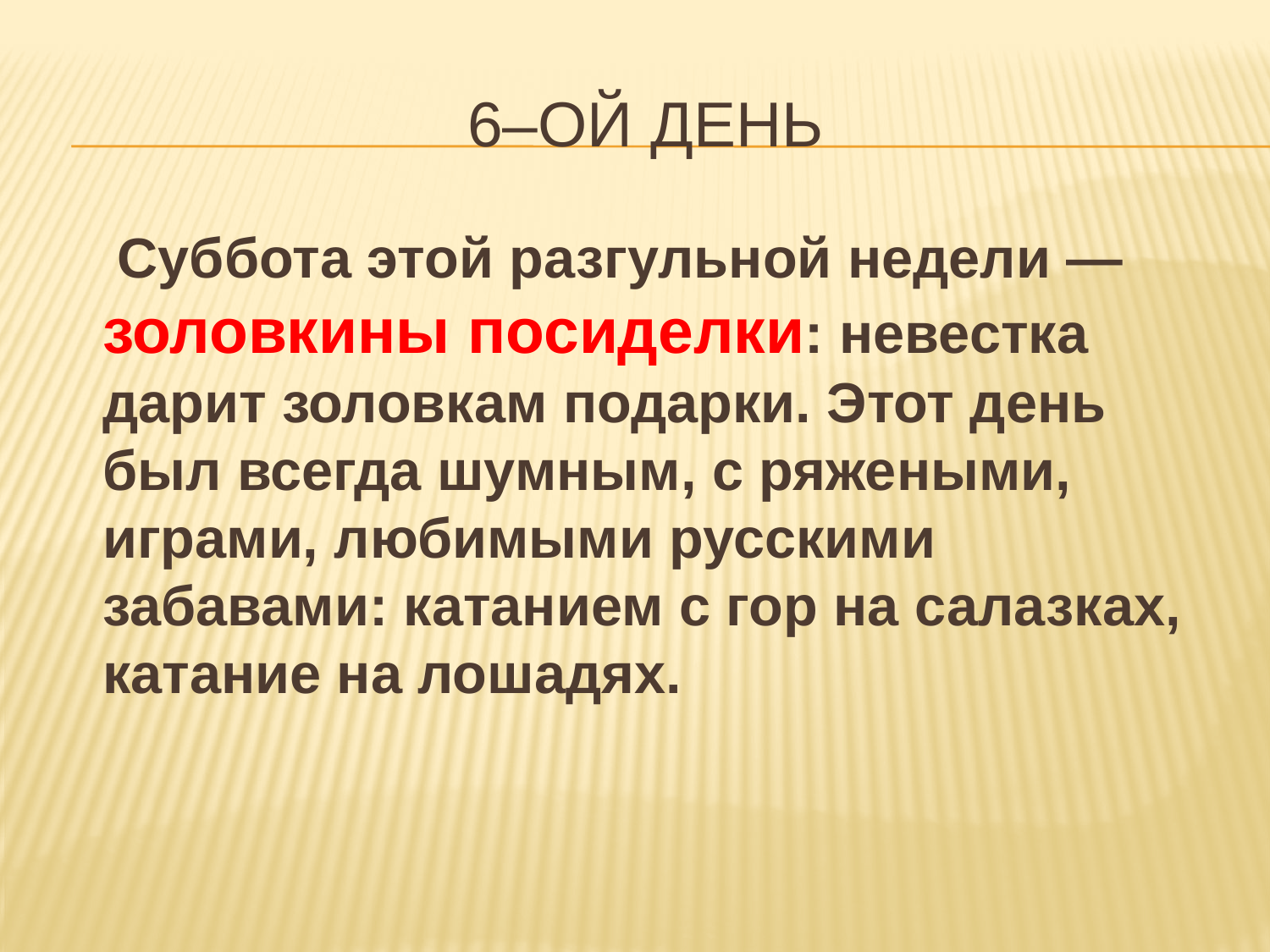

# 6–ой день
    Суббота этой разгульной недели — золовкины посиделки: невестка дарит золовкам подарки. Этот день был всегда шумным, с ряжеными, играми, любимыми русскими забавами: катанием с гор на салазках, катание на лошадях.